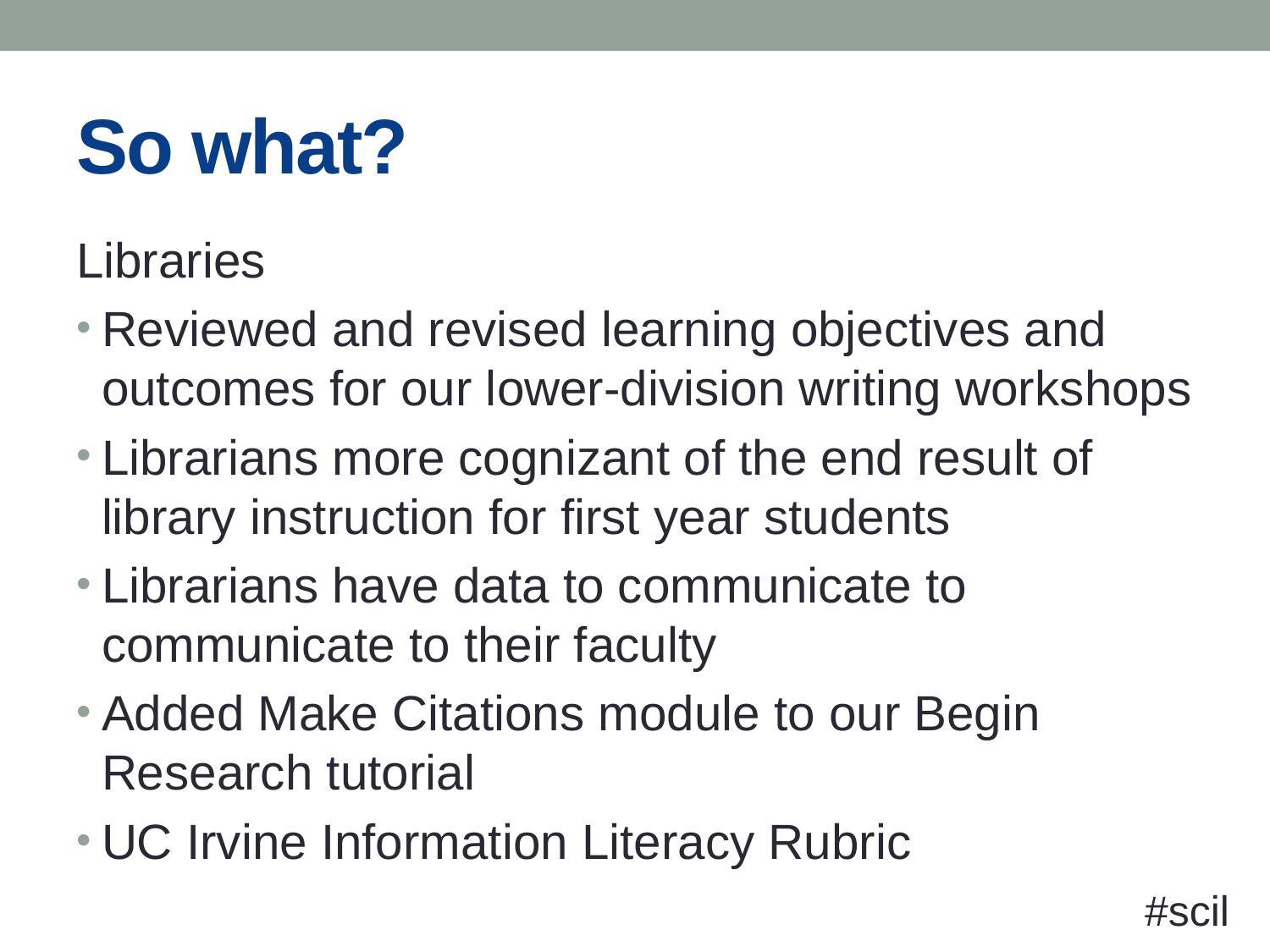

# So what?
Libraries
Reviewed and revised learning objectives and outcomes for our lower-division writing workshops
Librarians more cognizant of the end result of library instruction for first year students
Librarians have data to communicate to communicate to their faculty
Added Make Citations module to our Begin Research tutorial
UC Irvine Information Literacy Rubric

#scil